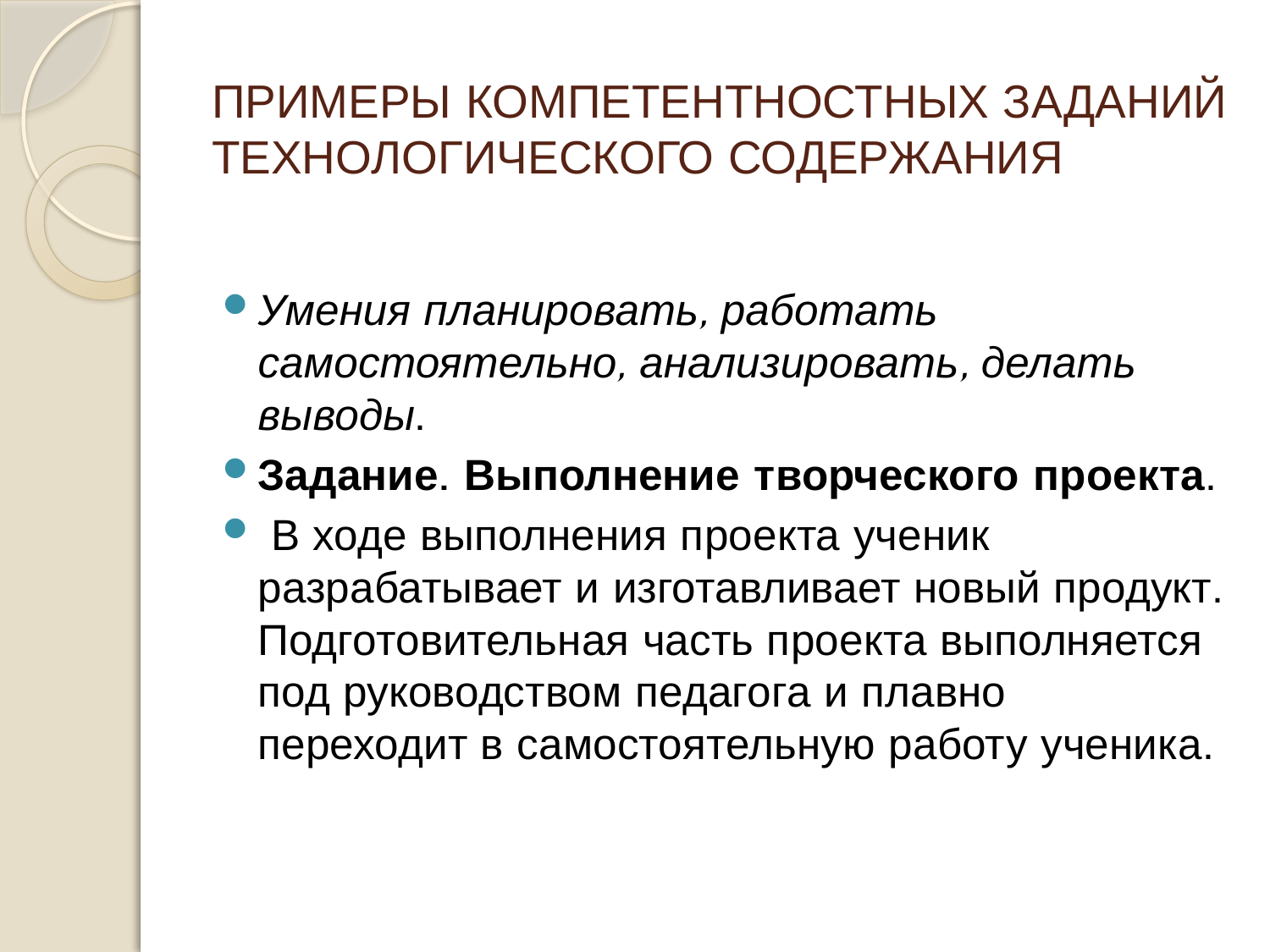

# ПРИМЕРЫ КОМПЕТЕНТНОСТНЫХ ЗАДАНИЙ ТЕХНОЛОГИЧЕСКОГО СОДЕРЖАНИЯ
Умения планировать, работать самостоятельно, анализировать, делать выводы.
Задание. Выполнение творческого проекта.
 В ходе выполнения проекта ученик разрабатывает и изготавливает новый продукт. Подготовительная часть проекта выполняется под руководством педагога и плавно переходит в самостоятельную работу ученика.